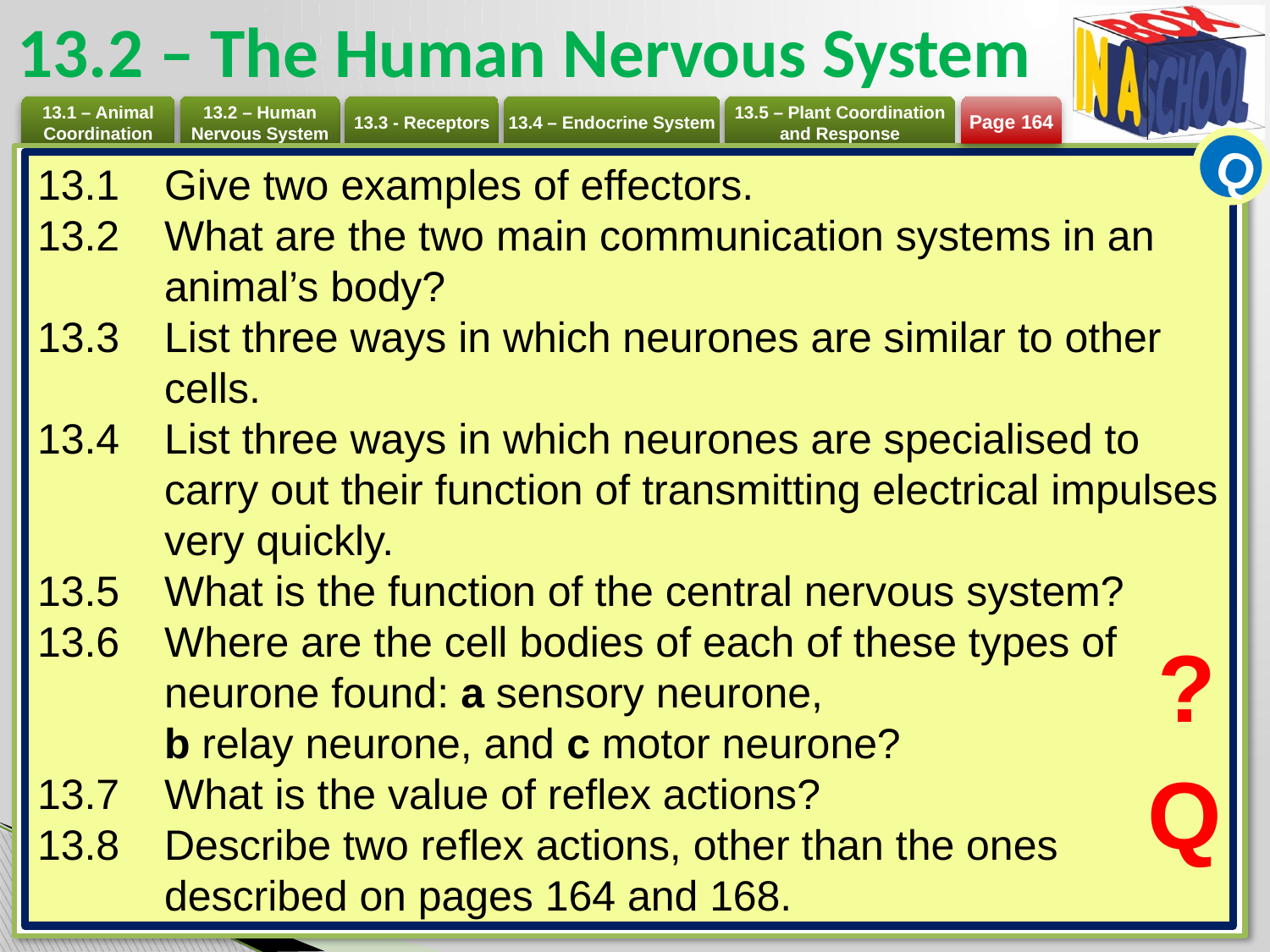

# 13.2 – The Human Nervous System
Page 164
Q
13.1 	Give two examples of effectors.
13.2 	What are the two main communication systems in an animal’s body?
13.3 	List three ways in which neurones are similar to other cells.
13.4 	List three ways in which neurones are specialised to carry out their function of transmitting electrical impulses very quickly.
13.5 	What is the function of the central nervous system?
13.6 	Where are the cell bodies of each of these types of neurone found: a sensory neurone,
	b relay neurone, and c motor neurone?
13.7 	What is the value of reflex actions?
13.8 	Describe two reflex actions, other than the ones described on pages 164 and 168.
?
Q